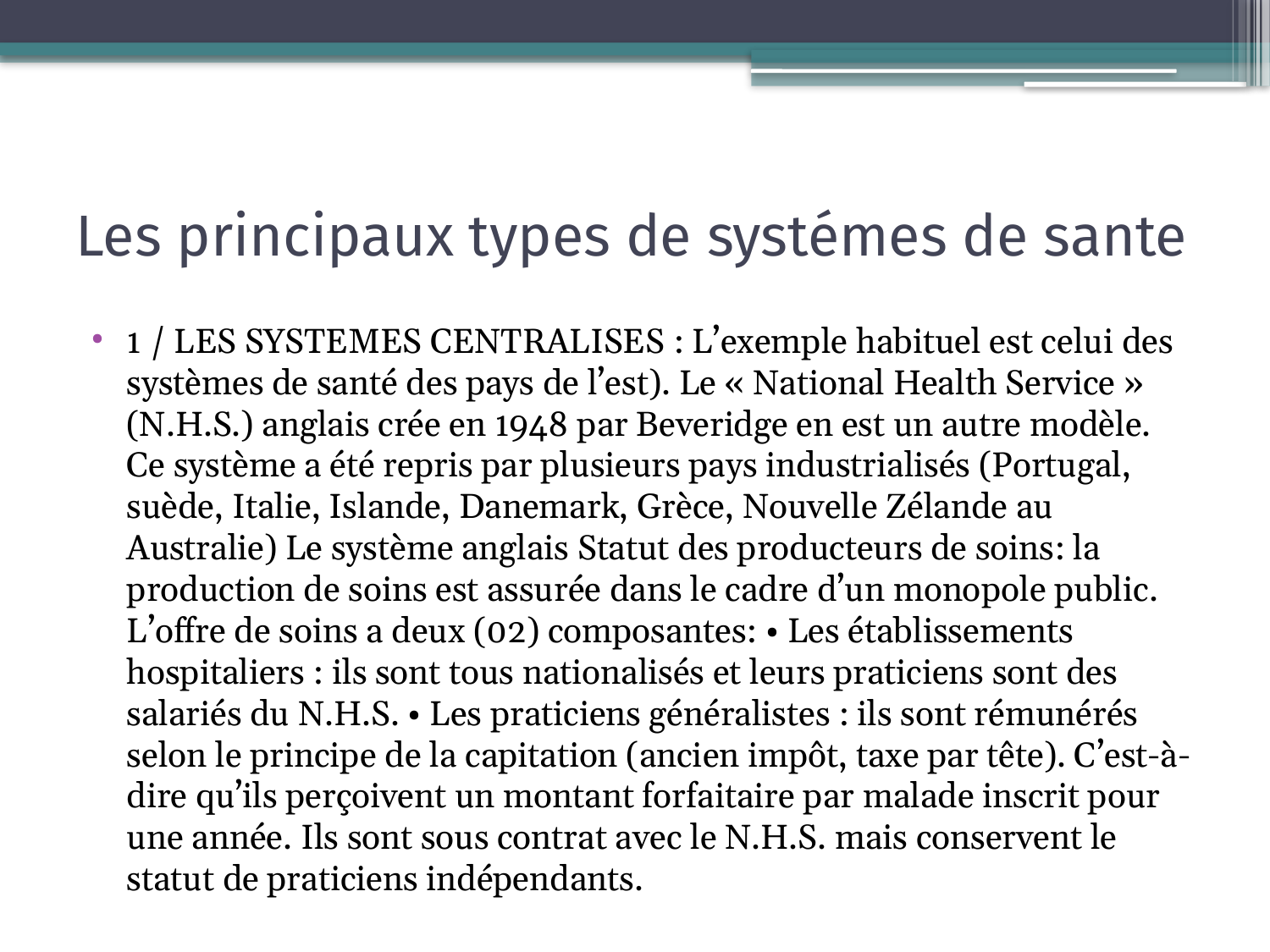

# Les principaux types de systémes de sante
1 / LES SYSTEMES CENTRALISES : L’exemple habituel est celui des systèmes de santé des pays de l’est). Le « National Health Service » (N.H.S.) anglais crée en 1948 par Beveridge en est un autre modèle. Ce système a été repris par plusieurs pays industrialisés (Portugal, suède, Italie, Islande, Danemark, Grèce, Nouvelle Zélande au Australie) Le système anglais Statut des producteurs de soins: la production de soins est assurée dans le cadre d’un monopole public. L’offre de soins a deux (02) composantes: • Les établissements hospitaliers : ils sont tous nationalisés et leurs praticiens sont des salariés du N.H.S. • Les praticiens généralistes : ils sont rémunérés selon le principe de la capitation (ancien impôt, taxe par tête). C’est-à-dire qu’ils perçoivent un montant forfaitaire par malade inscrit pour une année. Ils sont sous contrat avec le N.H.S. mais conservent le statut de praticiens indépendants.